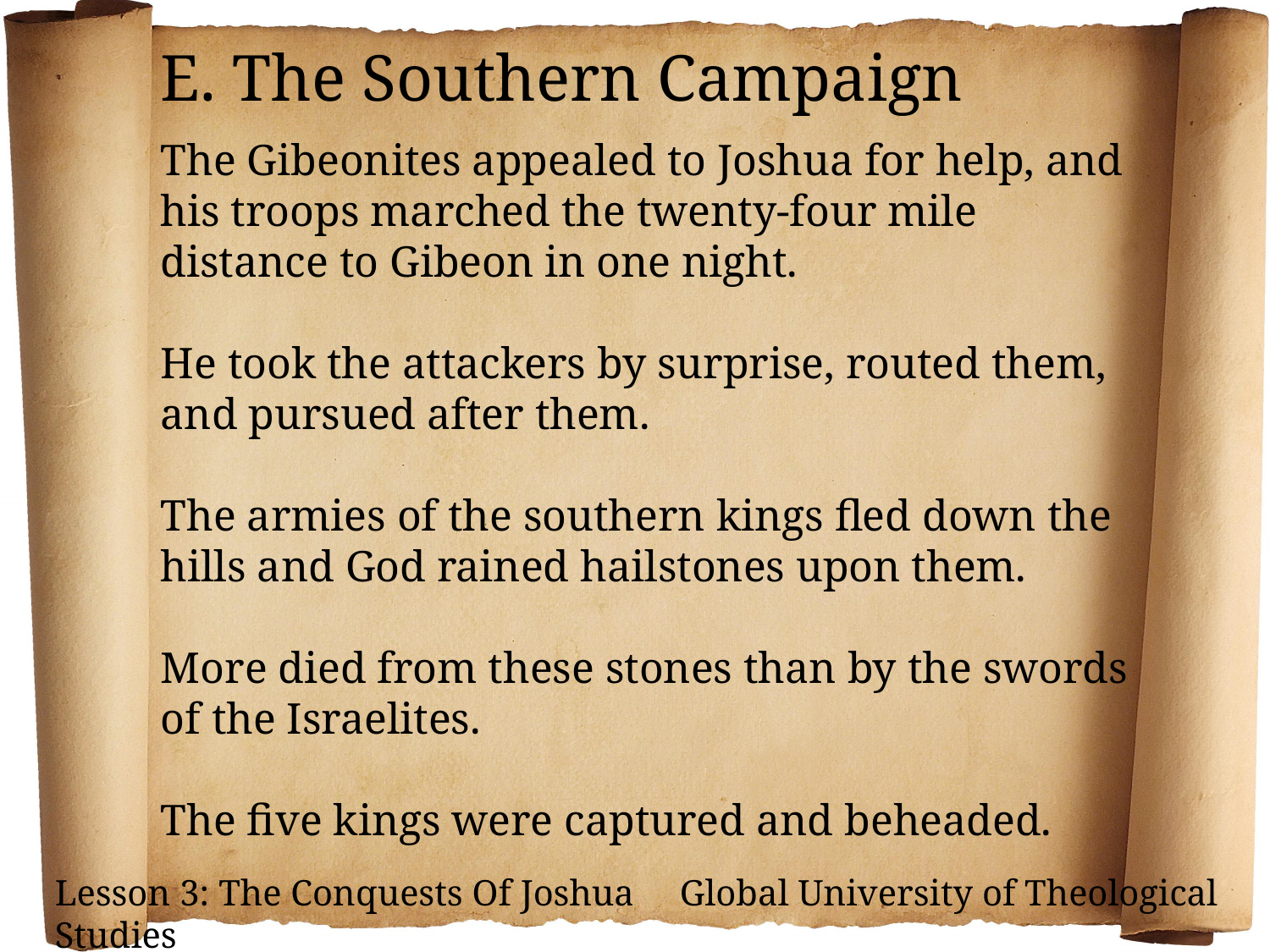

E. The Southern Campaign
The Gibeonites appealed to Joshua for help, and his troops marched the twenty-four mile distance to Gibeon in one night.

He took the attackers by surprise, routed them, and pursued after them.

The armies of the southern kings fled down the hills and God rained hailstones upon them.

More died from these stones than by the swords of the Israelites.

The five kings were captured and beheaded.
Lesson 3: The Conquests Of Joshua     Global University of Theological Studies